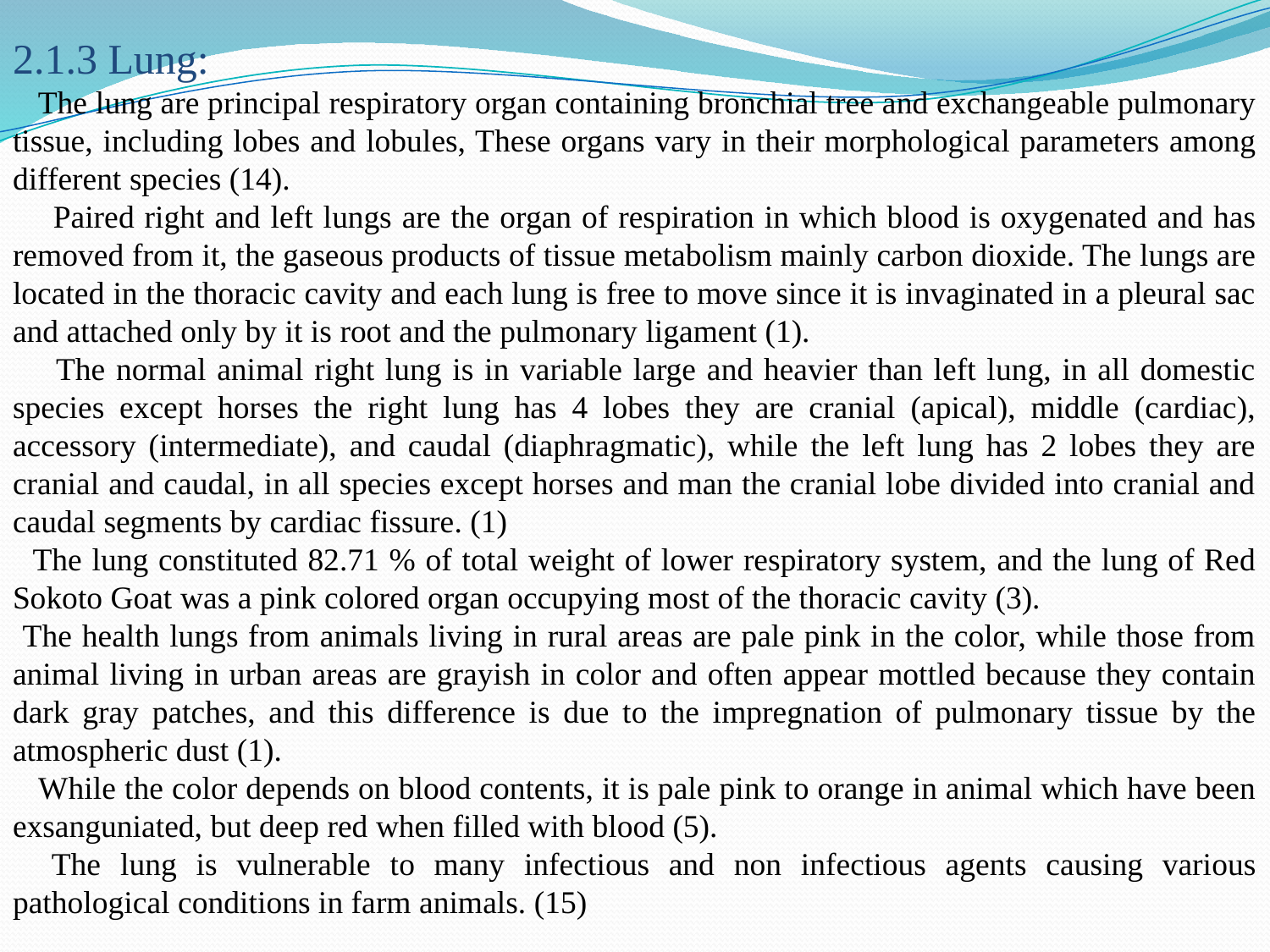

2.1.3 Lung:
   The lung are principal respiratory organ containing bronchial tree and exchangeable pulmonary tissue, including lobes and lobules, These organs vary in their morphological parameters among different species (14).
    Paired right and left lungs are the organ of respiration in which blood is oxygenated and has removed from it, the gaseous products of tissue metabolism mainly carbon dioxide. The lungs are located in the thoracic cavity and each lung is free to move since it is invaginated in a pleural sac and attached only by it is root and the pulmonary ligament (1).
    The normal animal right lung is in variable large and heavier than left lung, in all domestic species except horses the right lung has 4 lobes they are cranial (apical), middle (cardiac), accessory (intermediate), and caudal (diaphragmatic), while the left lung has 2 lobes they are cranial and caudal, in all species except horses and man the cranial lobe divided into cranial and caudal segments by cardiac fissure. (1)
  The lung constituted 82.71 % of total weight of lower respiratory system, and the lung of Red Sokoto Goat was a pink colored organ occupying most of the thoracic cavity (3).
 The health lungs from animals living in rural areas are pale pink in the color, while those from animal living in urban areas are grayish in color and often appear mottled because they contain dark gray patches, and this difference is due to the impregnation of pulmonary tissue by the atmospheric dust (1).
   While the color depends on blood contents, it is pale pink to orange in animal which have been exsanguniated, but deep red when filled with blood (5).
  The lung is vulnerable to many infectious and non infectious agents causing various pathological conditions in farm animals. (15)